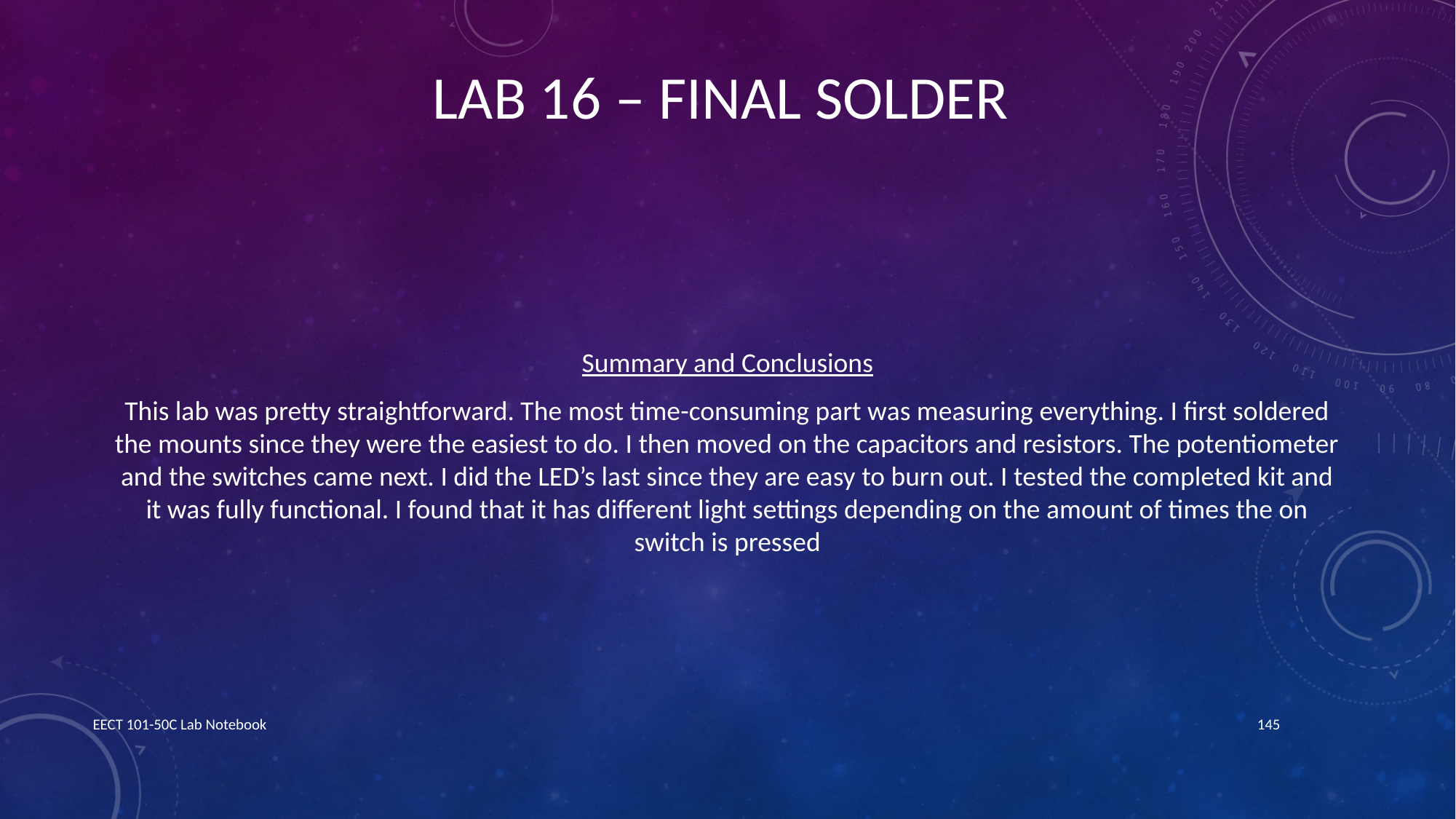

# Lab 16 – Final Solder
Summary and Conclusions
This lab was pretty straightforward. The most time-consuming part was measuring everything. I first soldered the mounts since they were the easiest to do. I then moved on the capacitors and resistors. The potentiometer and the switches came next. I did the LED’s last since they are easy to burn out. I tested the completed kit and it was fully functional. I found that it has different light settings depending on the amount of times the on switch is pressed
EECT 101-50C Lab Notebook
145